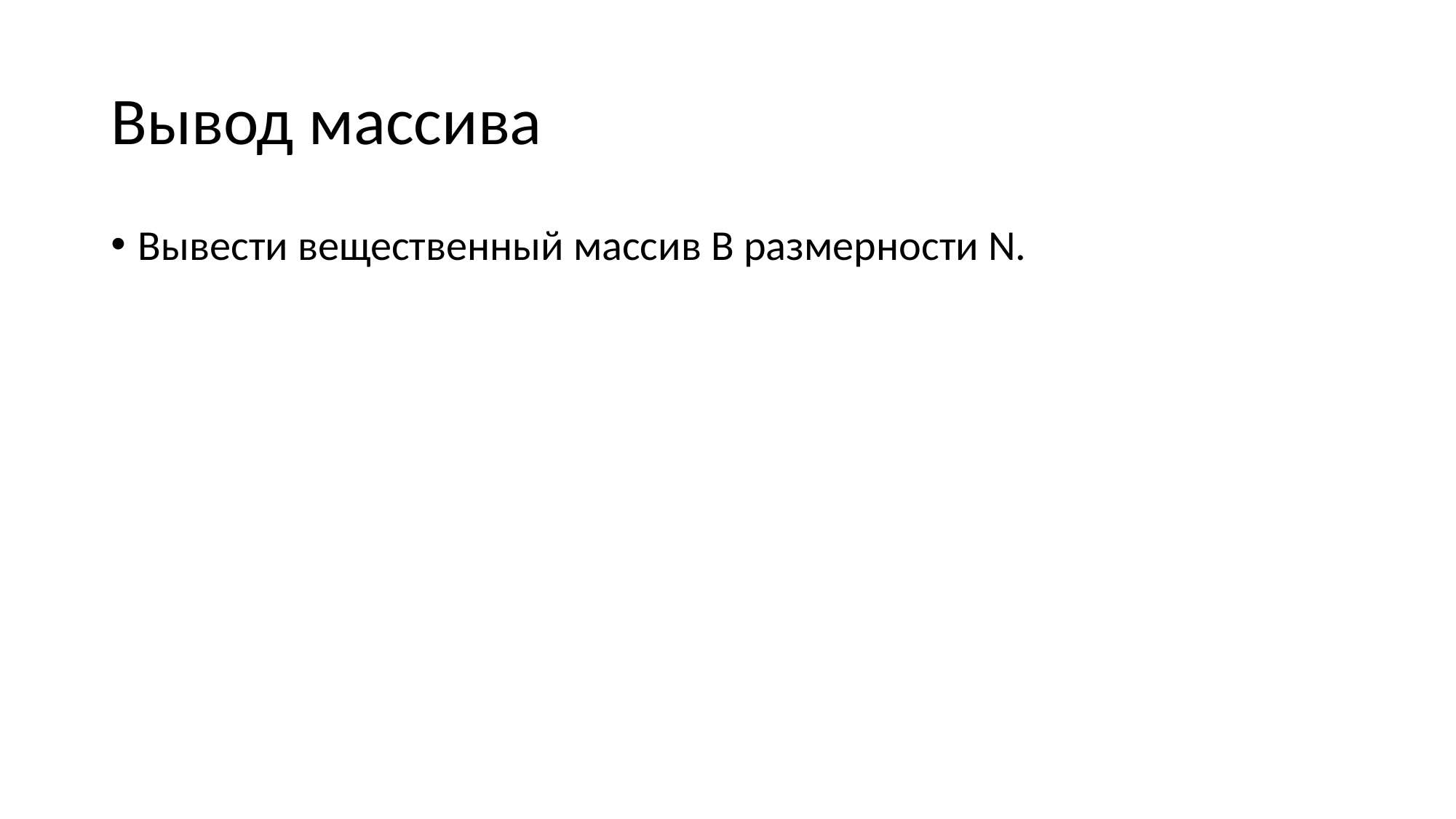

# Вывод массива
Вывести вещественный массив В размерности N.